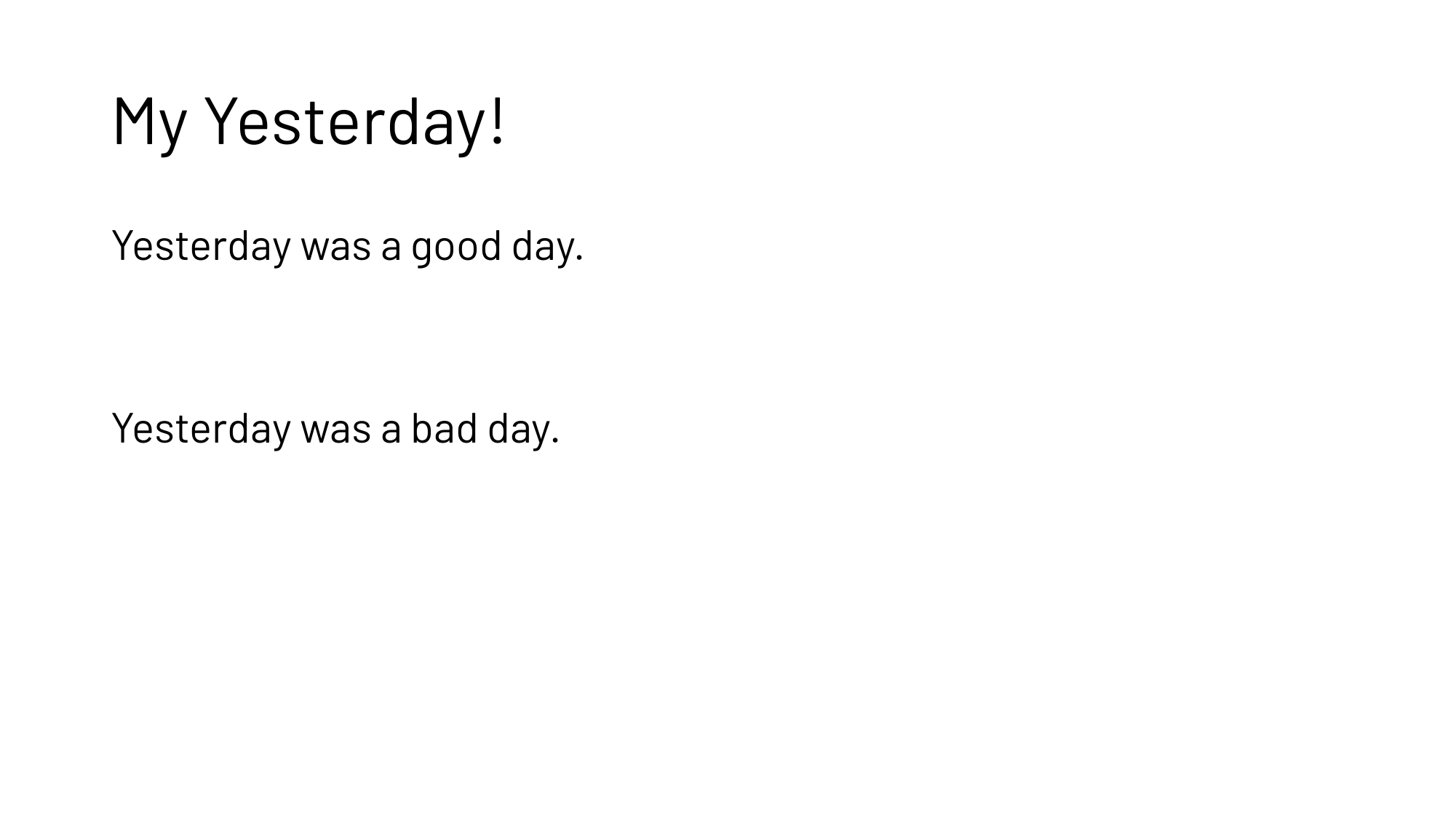

# My Yesterday!
Yesterday was a good day.

Yesterday was a bad day.